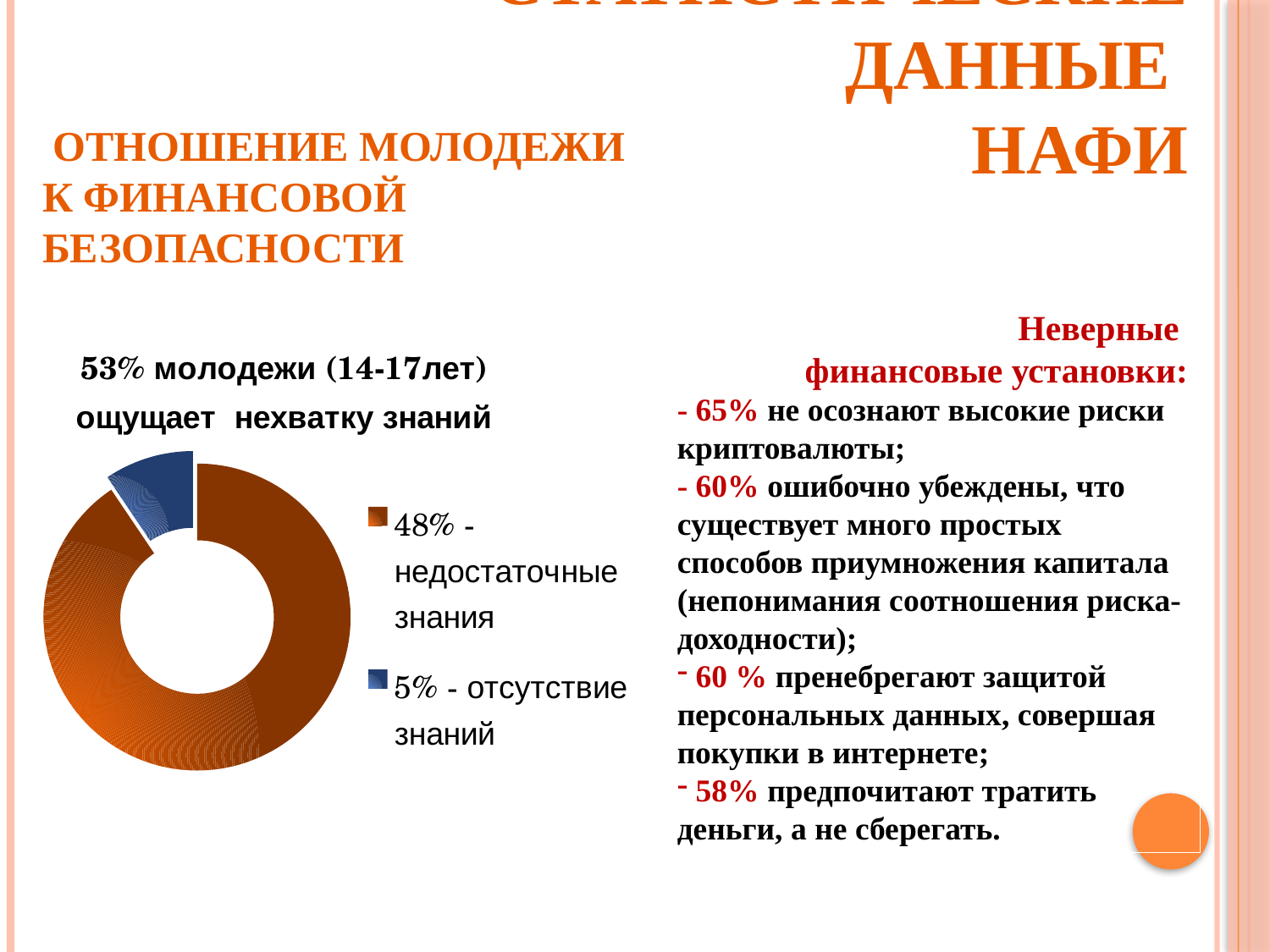

Статистические данные
НАФИ
# Отношение молодежи к финансовой безопасности
Неверные
финансовые установки:
- 65% не осознают высокие риски криптовалюты;
- 60% ошибочно убеждены, что существует много простых способов приумножения капитала (непонимания соотношения риска-доходности);
 60 % пренебрегают защитой персональных данных, совершая покупки в интернете;
 58% предпочитают тратить деньги, а не сберегать.

### Chart: 53% молодежи (14-17лет) ощущает  нехватку знаний

| Category | 53% |
|---|---|
| 48% - недостаточные знания | 0.48000000000000004 |
| 5% - отсутствие знаний | 0.05000000000000001 |